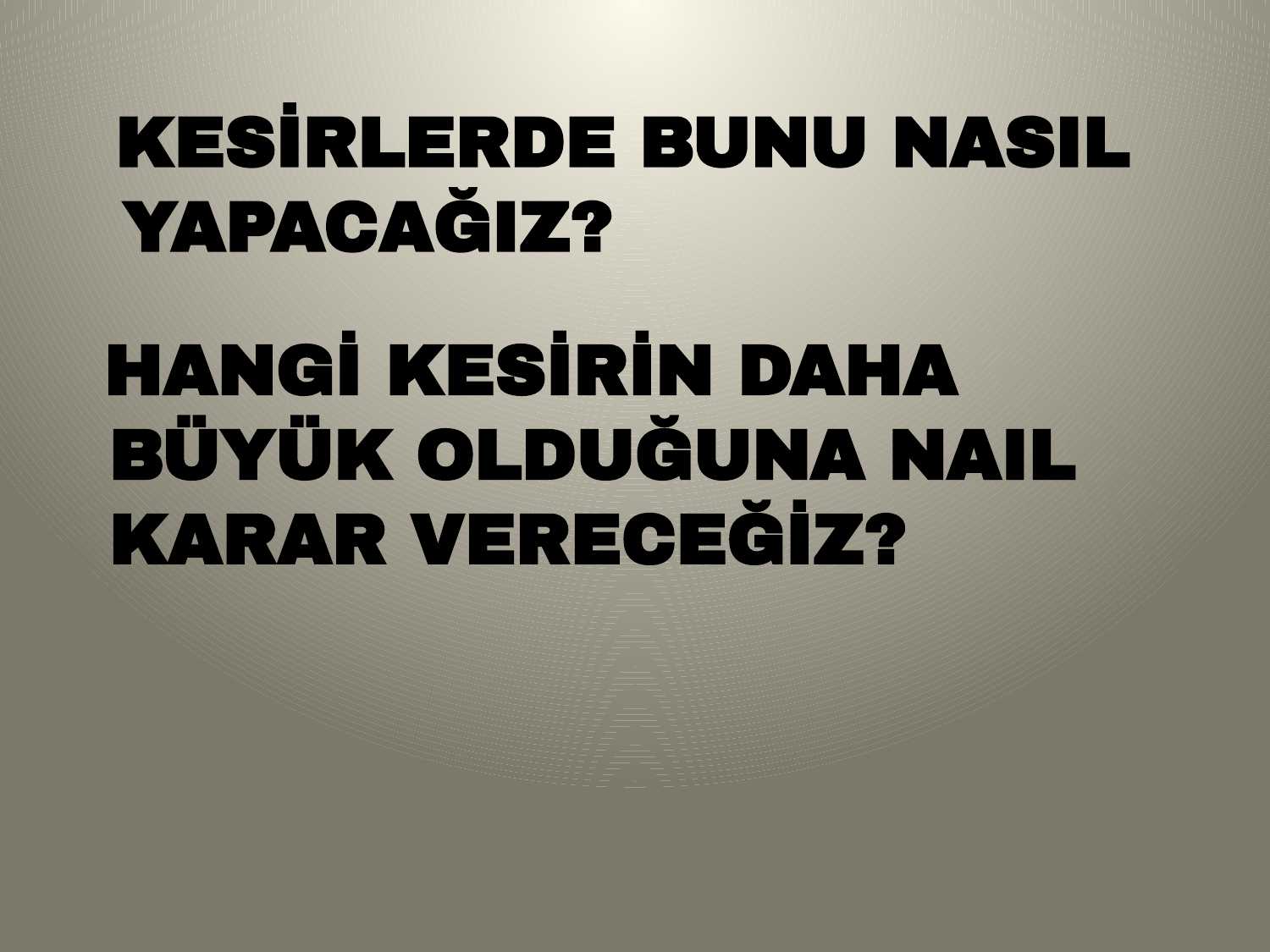

KESİRLERDE BUNU NASIL
   YAPACAĞIZ?

  HANGİ KESİRİN DAHA
  BÜYÜK OLDUĞUNA NAIL
  KARAR VERECEĞİZ?